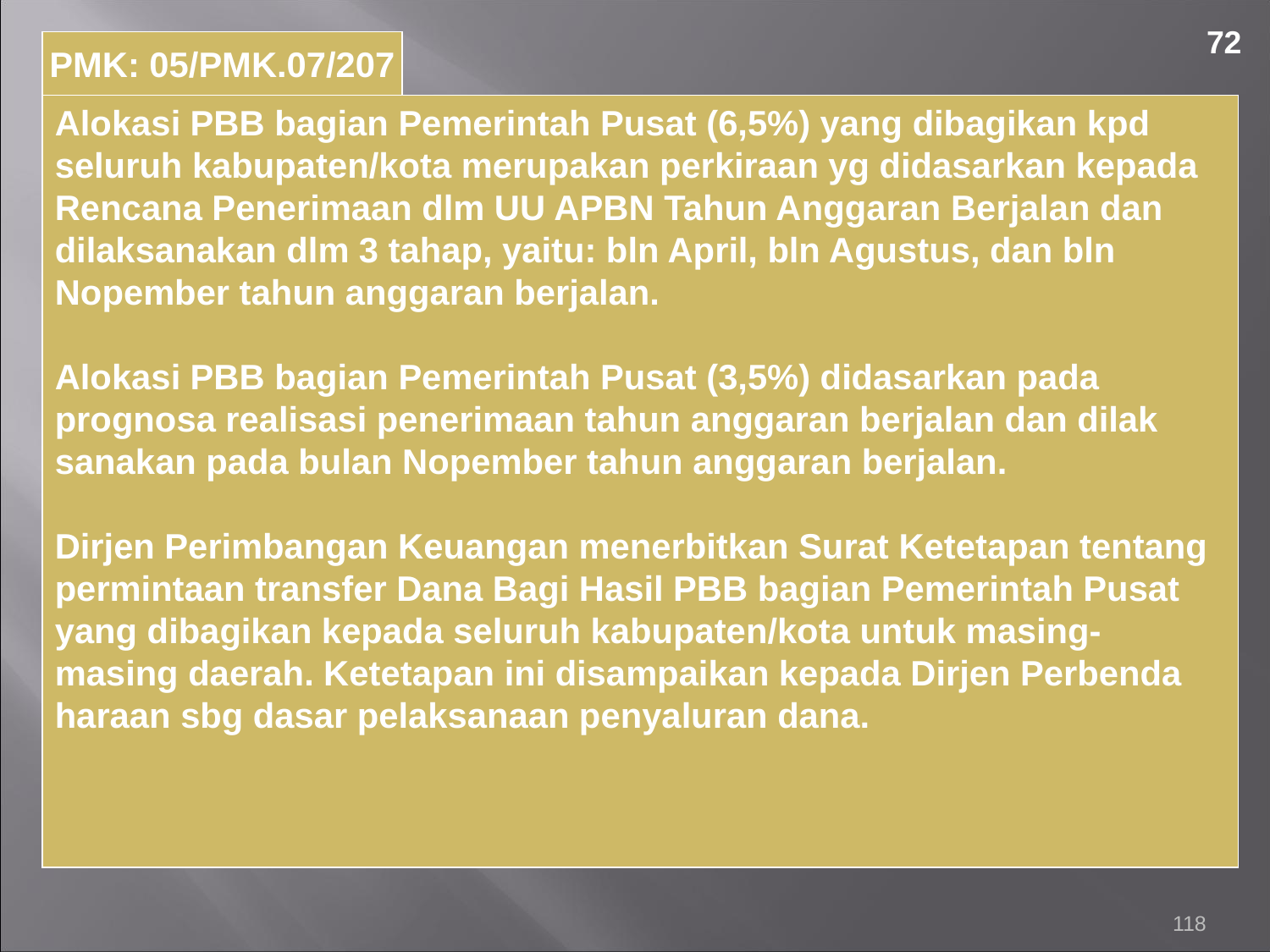

72
PMK: 05/PMK.07/207

Alokasi PBB bagian Pemerintah Pusat (6,5%) yang dibagikan kpd
seluruh kabupaten/kota merupakan perkiraan yg didasarkan kepada
Rencana Penerimaan dlm UU APBN Tahun Anggaran Berjalan dan
dilaksanakan dlm 3 tahap, yaitu: bln April, bln Agustus, dan bln
Nopember tahun anggaran berjalan.

Alokasi PBB bagian Pemerintah Pusat (3,5%) didasarkan pada
prognosa realisasi penerimaan tahun anggaran berjalan dan dilak
sanakan pada bulan Nopember tahun anggaran berjalan.

Dirjen Perimbangan Keuangan menerbitkan Surat Ketetapan tentang
permintaan transfer Dana Bagi Hasil PBB bagian Pemerintah Pusat
yang dibagikan kepada seluruh kabupaten/kota untuk masing-
masing daerah. Ketetapan ini disampaikan kepada Dirjen Perbenda
haraan sbg dasar pelaksanaan penyaluran dana.

118